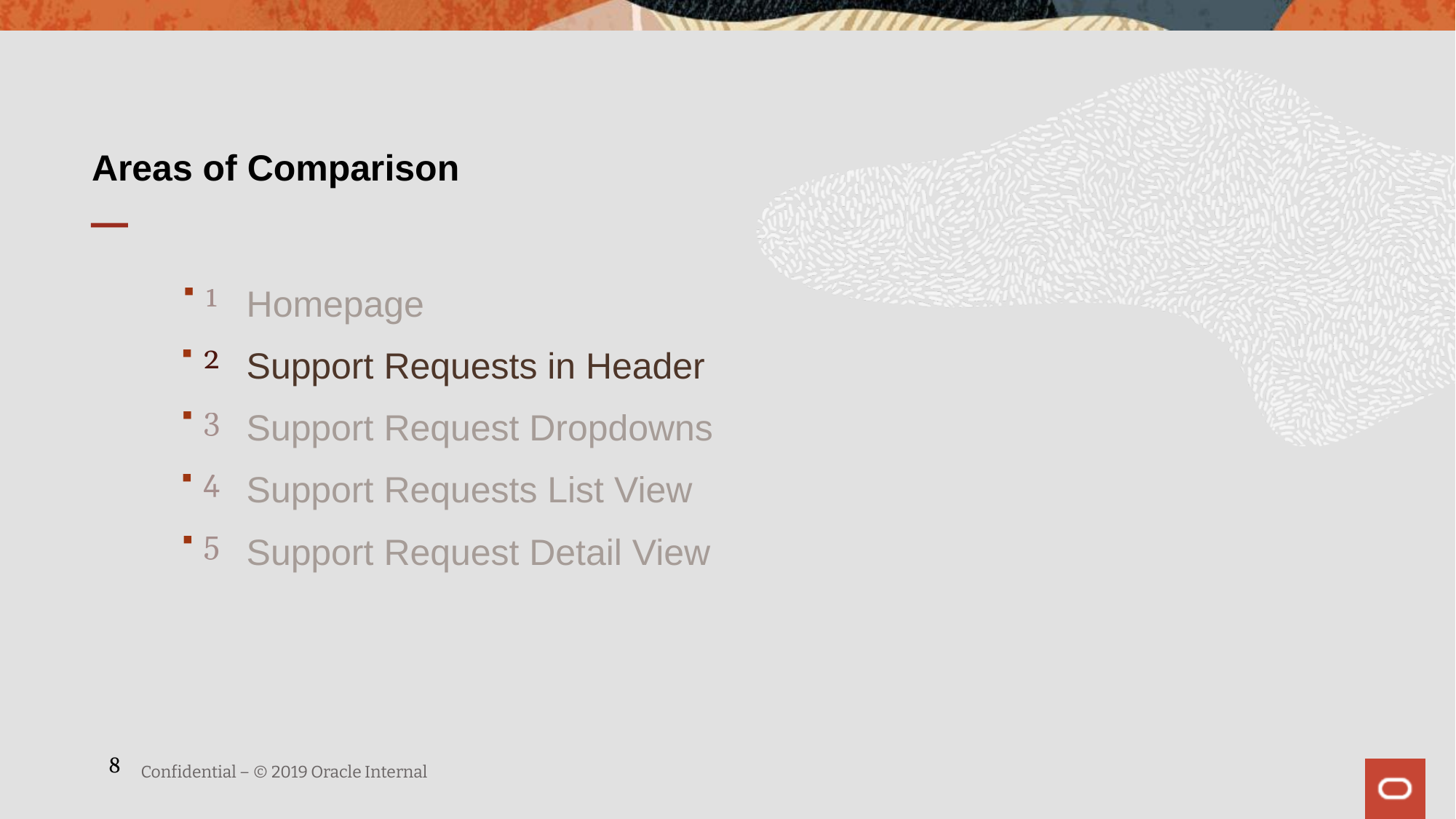

# Areas of Comparison
1
Homepage
Support Requests in Header
2
Support Request Dropdowns
3
Support Requests List View

4
5
Support Request Detail View
8
Confidential – © 2019 Oracle Internal